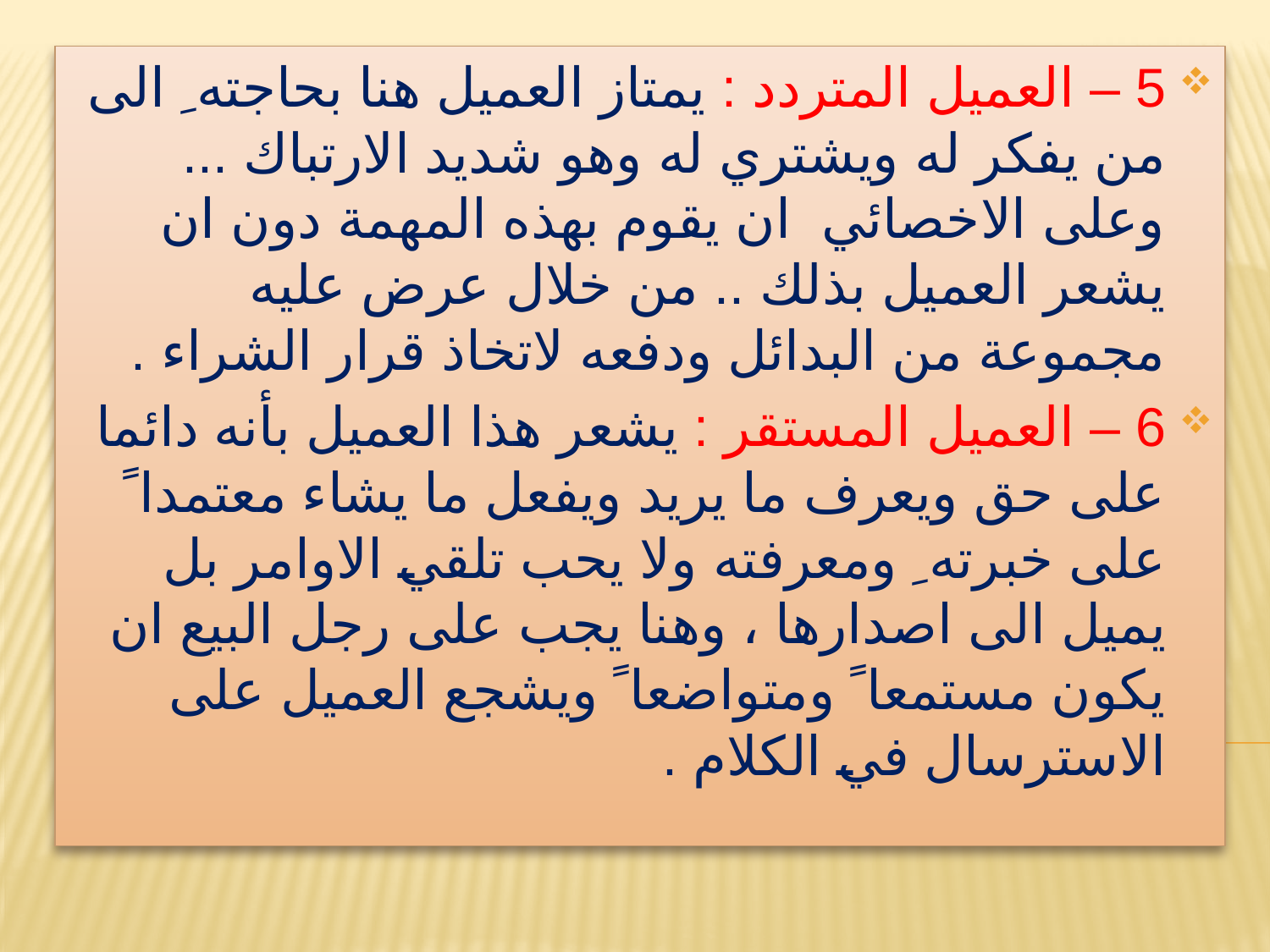

5 – العميل المتردد : يمتاز العميل هنا بحاجته ِ الى من يفكر له ويشتري له وهو شديد الارتباك ... وعلى الاخصائي  ان يقوم بهذه المهمة دون ان يشعر العميل بذلك .. من خلال عرض عليه مجموعة من البدائل ودفعه لاتخاذ قرار الشراء .
6 – العميل المستقر : يشعر هذا العميل بأنه دائما على حق ويعرف ما يريد ويفعل ما يشاء معتمدا ً على خبرته ِ ومعرفته ولا يحب تلقي الاوامر بل يميل الى اصدارها ، وهنا يجب على رجل البيع ان يكون مستمعا ً ومتواضعا ً ويشجع العميل على الاسترسال في الكلام .